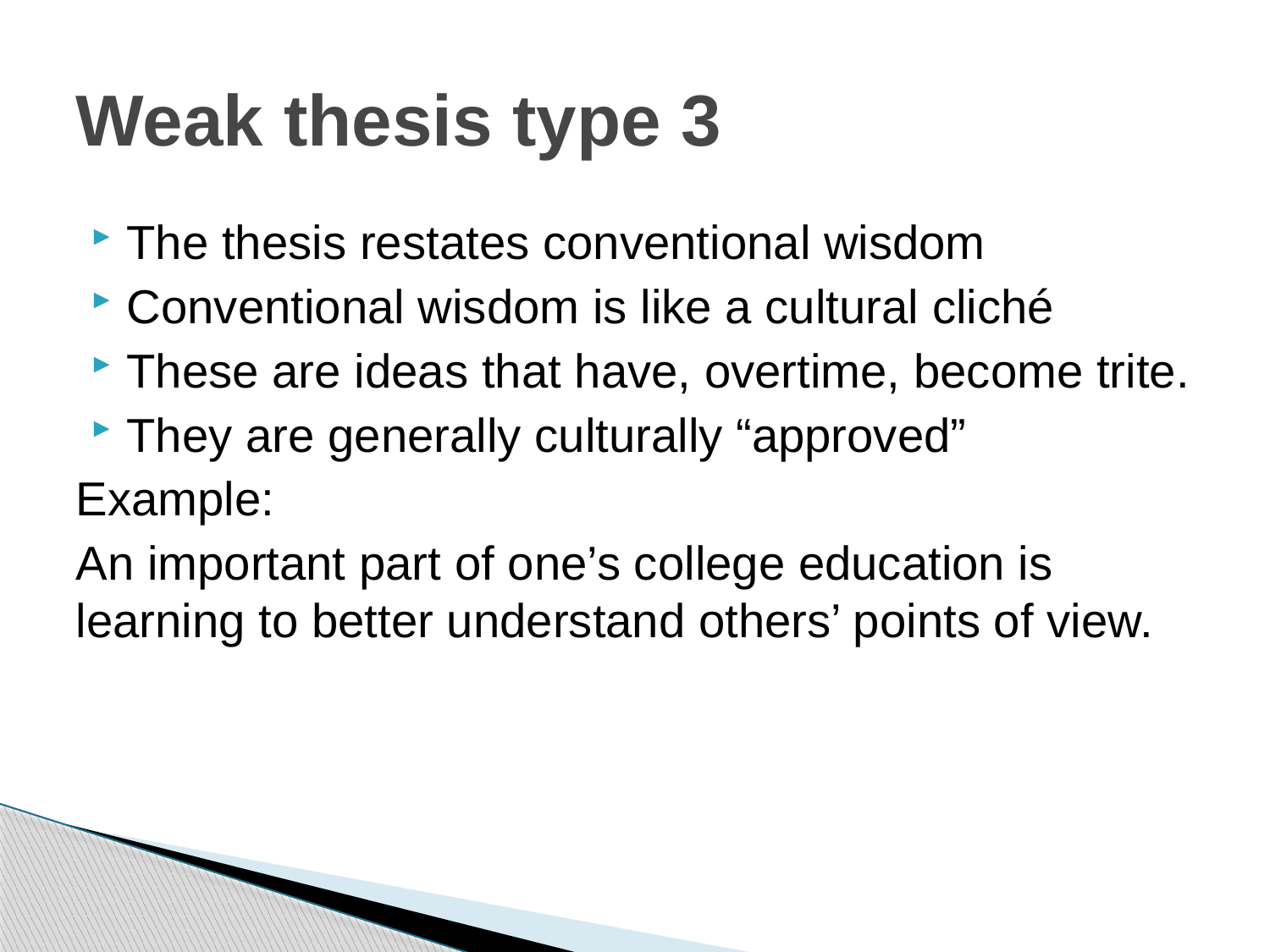

# Weak thesis type 3
The thesis restates conventional wisdom
Conventional wisdom is like a cultural cliché
These are ideas that have, overtime, become trite.
They are generally culturally “approved”
Example:
An important part of one’s college education is learning to better understand others’ points of view.